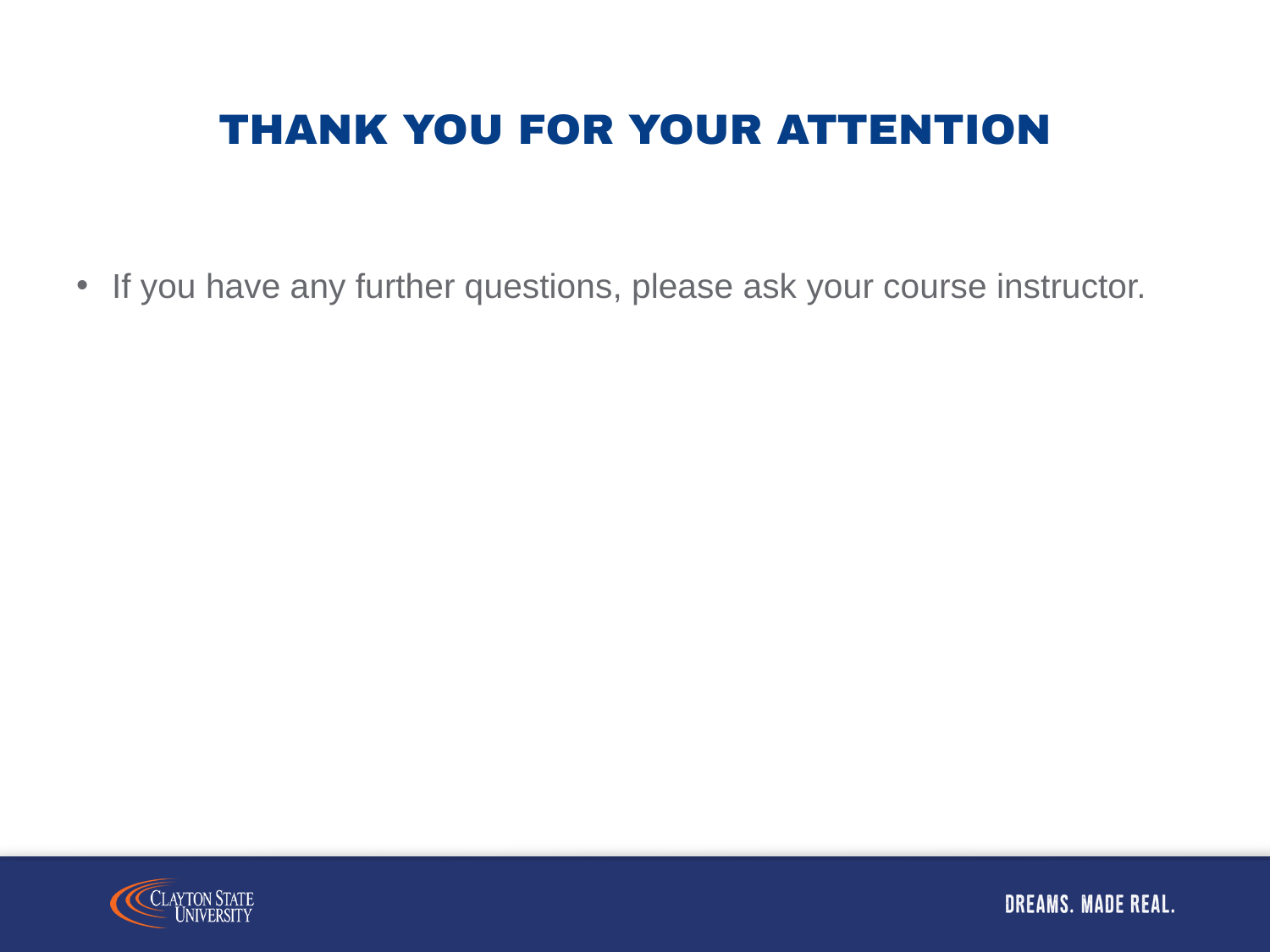

# THANK YOU FOR YOUR ATTENTION
If you have any further questions, please ask your course instructor.